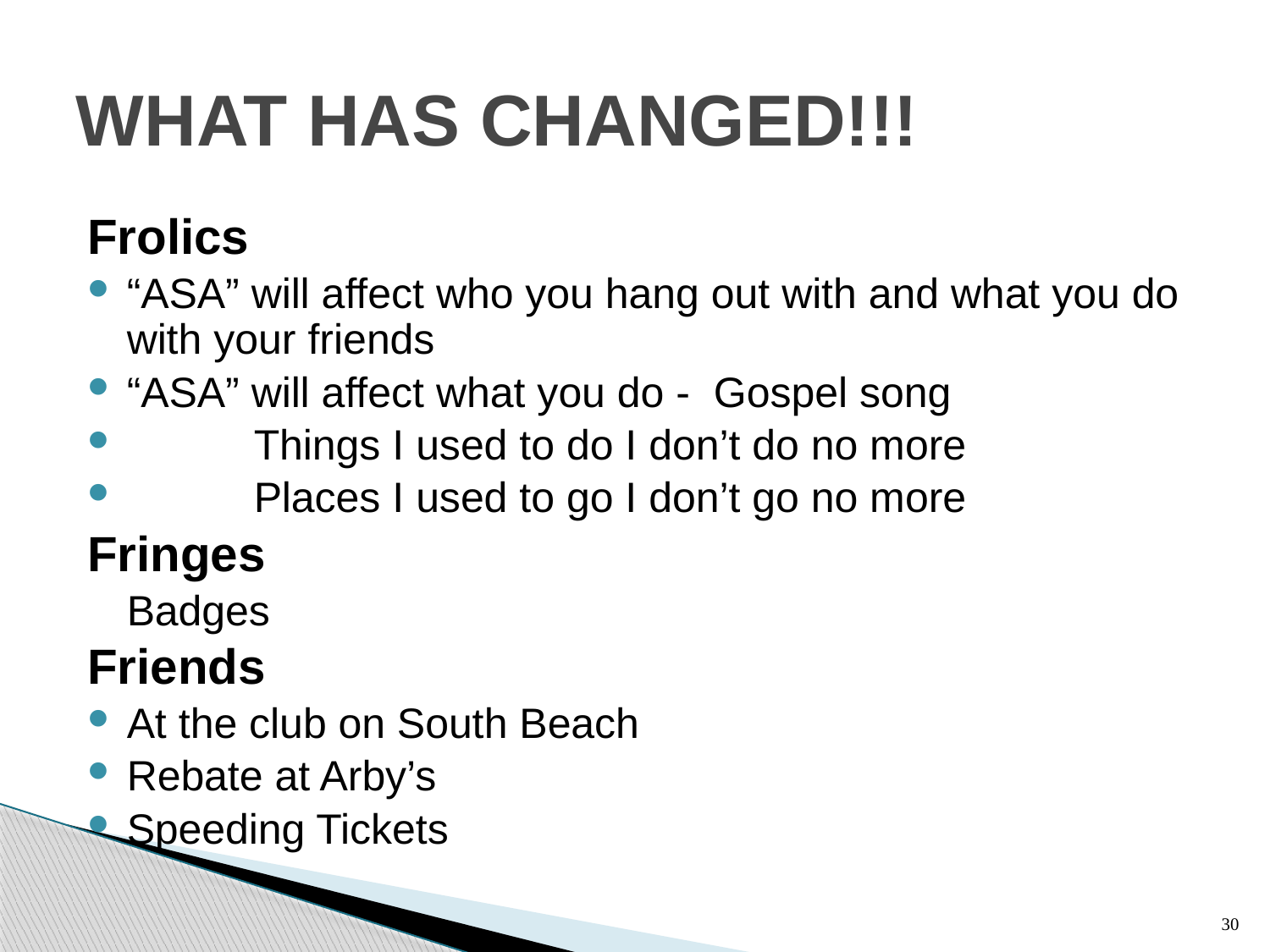

# WHAT HAS CHANGED!!!
Frolics
“ASA” will affect who you hang out with and what you do with your friends
“ASA” will affect what you do -  Gospel song
	Things I used to do I don’t do no more
	Places I used to go I don’t go no more
Fringes
	Badges
Friends
At the club on South Beach
Rebate at Arby’s
Speeding Tickets

30